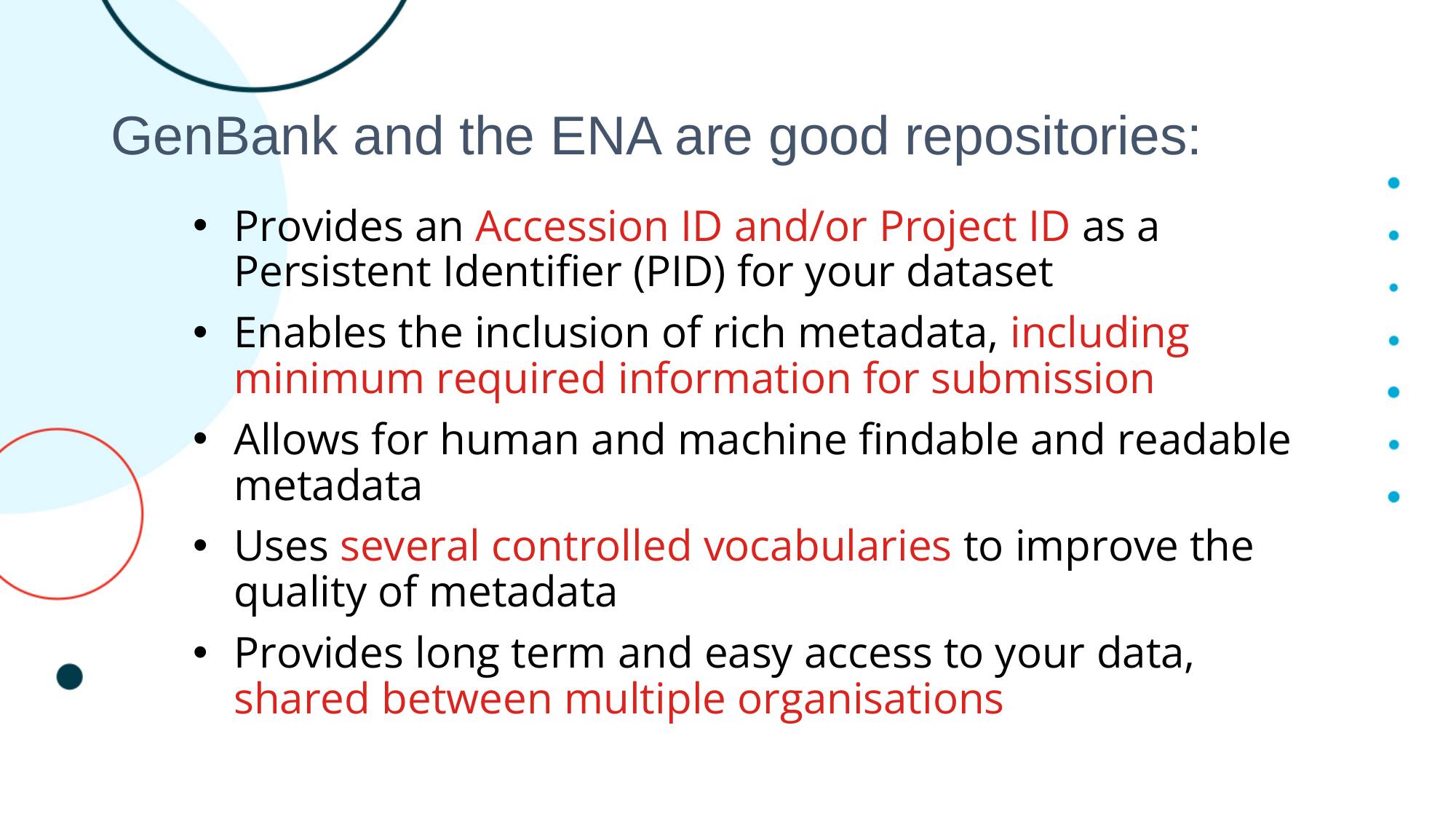

# GenBank and the ENA are good repositories:
Provides an Accession ID and/or Project ID as a Persistent Identifier (PID) for your dataset
Enables the inclusion of rich metadata, including minimum required information for submission
Allows for human and machine findable and readable metadata
Uses several controlled vocabularies to improve the quality of metadata
Provides long term and easy access to your data, shared between multiple organisations